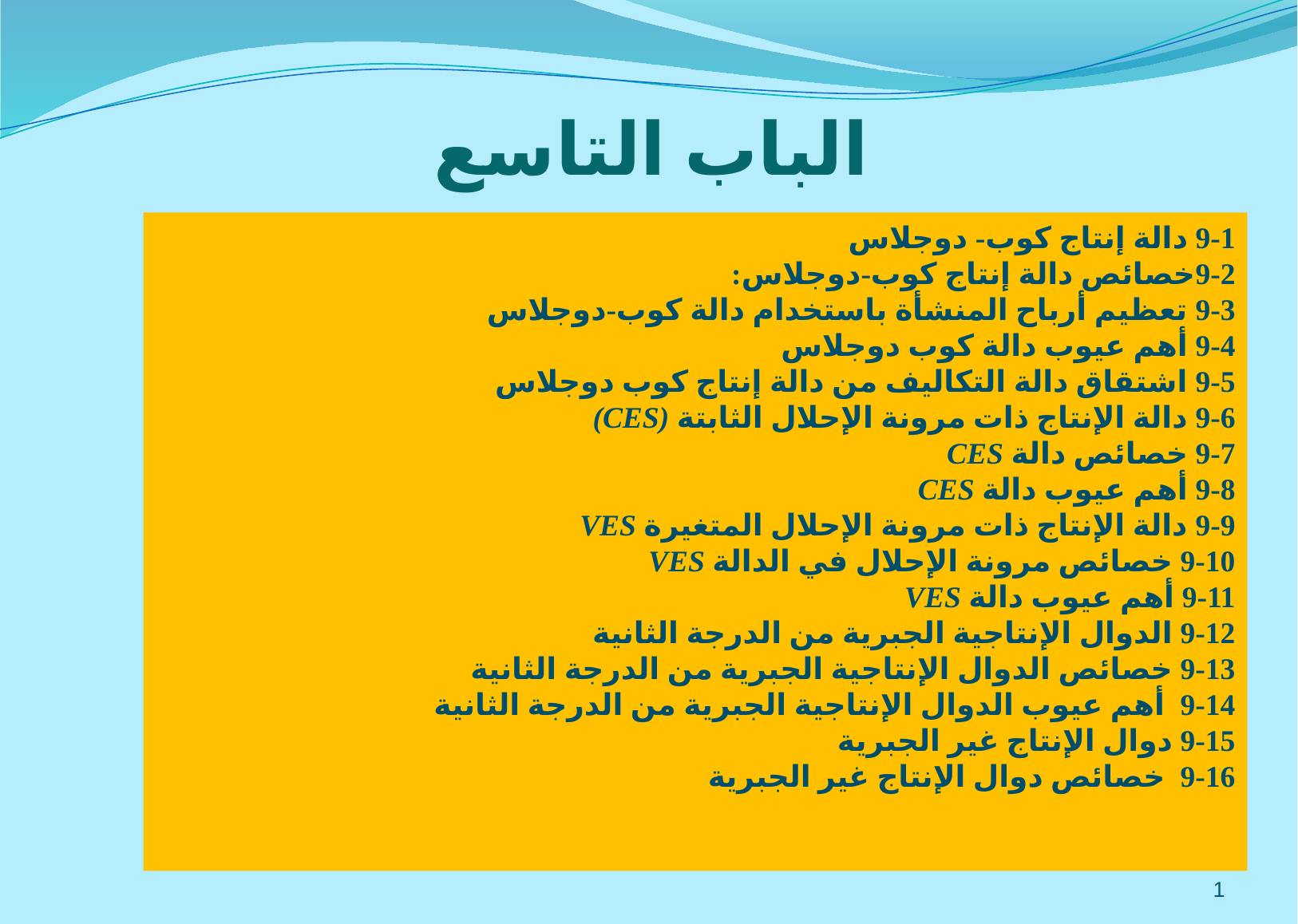

الباب التاسع
9-1 دالة إنتاج كوب- دوجلاس
9-2خصائص دالة إنتاج كوب-دوجلاس:
9-3 تعظيم أرباح المنشأة باستخدام دالة كوب-دوجلاس
9-4 أهم عيوب دالة كوب دوجلاس
9-5 اشتقاق دالة التكاليف من دالة إنتاج كوب دوجلاس
9-6 دالة الإنتاج ذات مرونة الإحلال الثابتة (CES)
9-7 خصائص دالة CES
9-8 أهم عيوب دالة CES
9-9 دالة الإنتاج ذات مرونة الإحلال المتغيرة VES
9-10 خصائص مرونة الإحلال في الدالة VES
9-11 أهم عيوب دالة VES
9-12 الدوال الإنتاجية الجبرية من الدرجة الثانية
9-13 خصائص الدوال الإنتاجية الجبرية من الدرجة الثانية
9-14  أهم عيوب الدوال الإنتاجية الجبرية من الدرجة الثانية
9-15 دوال الإنتاج غير الجبرية
9-16  خصائص دوال الإنتاج غير الجبرية

1